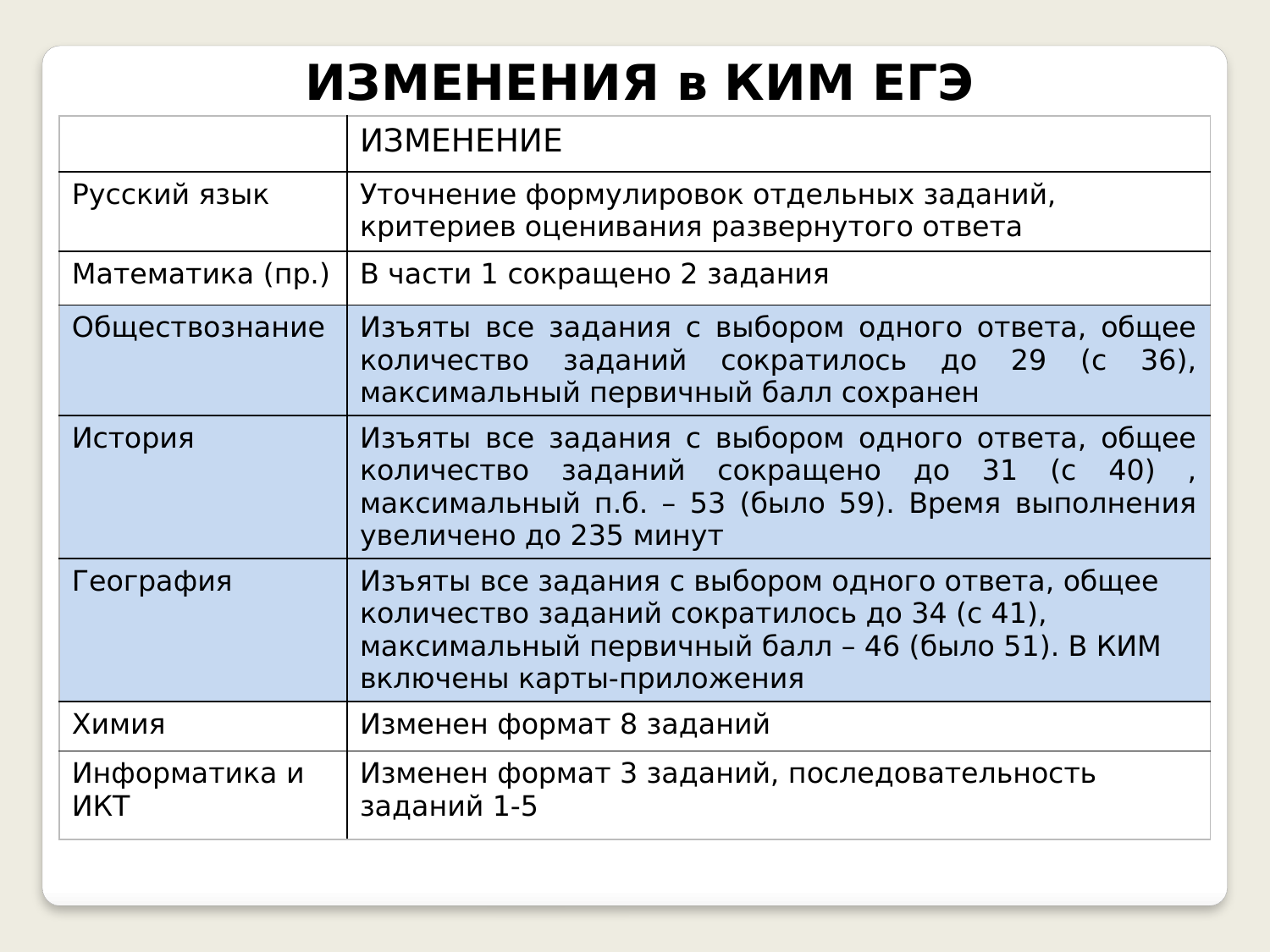

ИЗМЕНЕНИЯ в КИМ ЕГЭ
|  | ИЗМЕНЕНИЕ |
| --- | --- |
| Русский язык | Уточнение формулировок отдельных заданий, критериев оценивания развернутого ответа |
| Математика (пр.) | В части 1 сокращено 2 задания |
| Обществознание | Изъяты все задания с выбором одного ответа, общее количество заданий сократилось до 29 (с 36), максимальный первичный балл сохранен |
| История | Изъяты все задания с выбором одного ответа, общее количество заданий сокращено до 31 (с 40) , максимальный п.б. – 53 (было 59). Время выполнения увеличено до 235 минут |
| География | Изъяты все задания с выбором одного ответа, общее количество заданий сократилось до 34 (с 41), максимальный первичный балл – 46 (было 51). В КИМ включены карты-приложения |
| Химия | Изменен формат 8 заданий |
| Информатика и ИКТ | Изменен формат 3 заданий, последовательность заданий 1-5 |